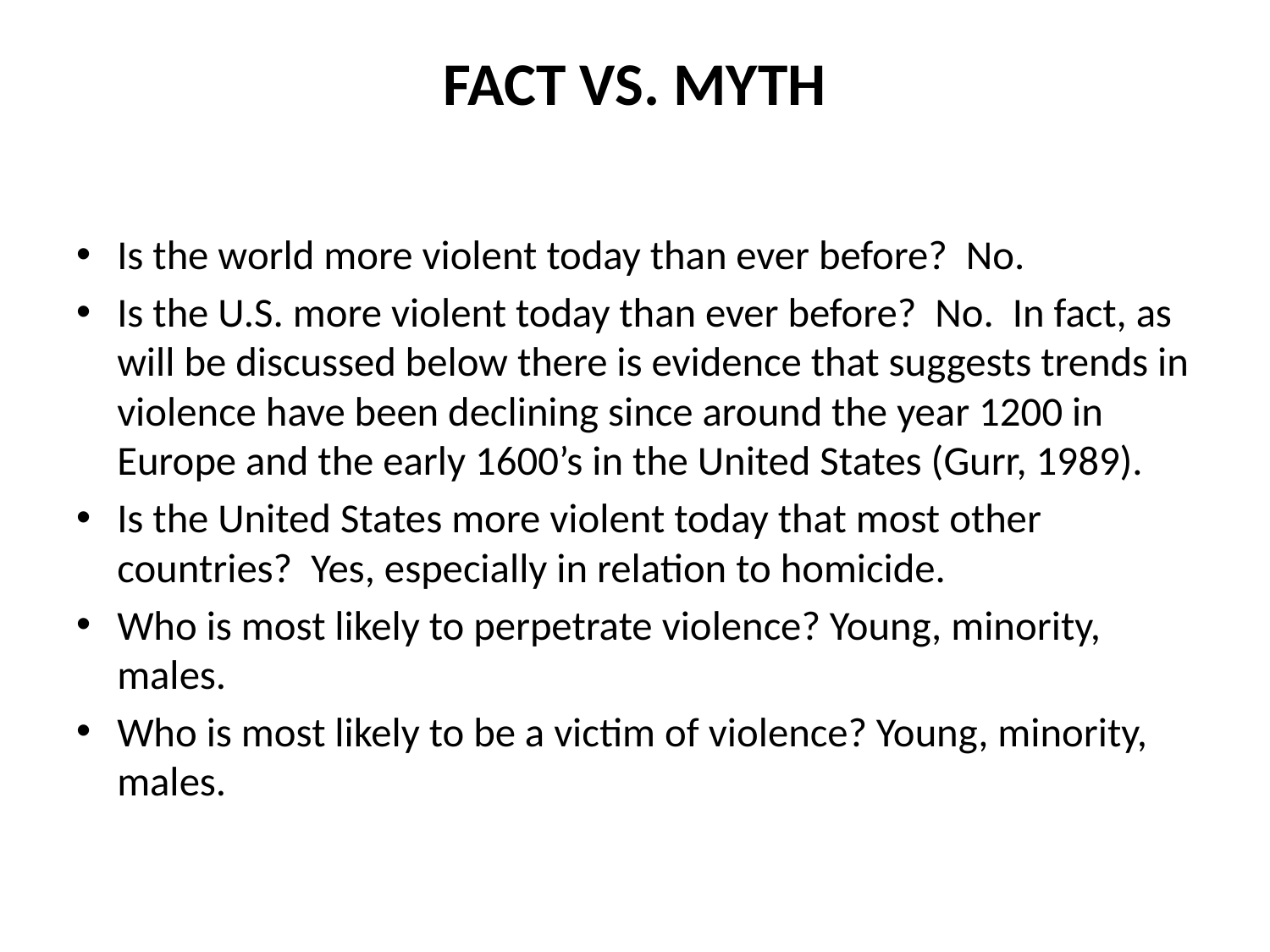

# FACT VS. MYTH
Is the world more violent today than ever before?  No.
Is the U.S. more violent today than ever before?  No.  In fact, as will be discussed below there is evidence that suggests trends in violence have been declining since around the year 1200 in Europe and the early 1600’s in the United States (Gurr, 1989).
Is the United States more violent today that most other countries?  Yes, especially in relation to homicide.
Who is most likely to perpetrate violence? Young, minority, males.
Who is most likely to be a victim of violence? Young, minority, males.